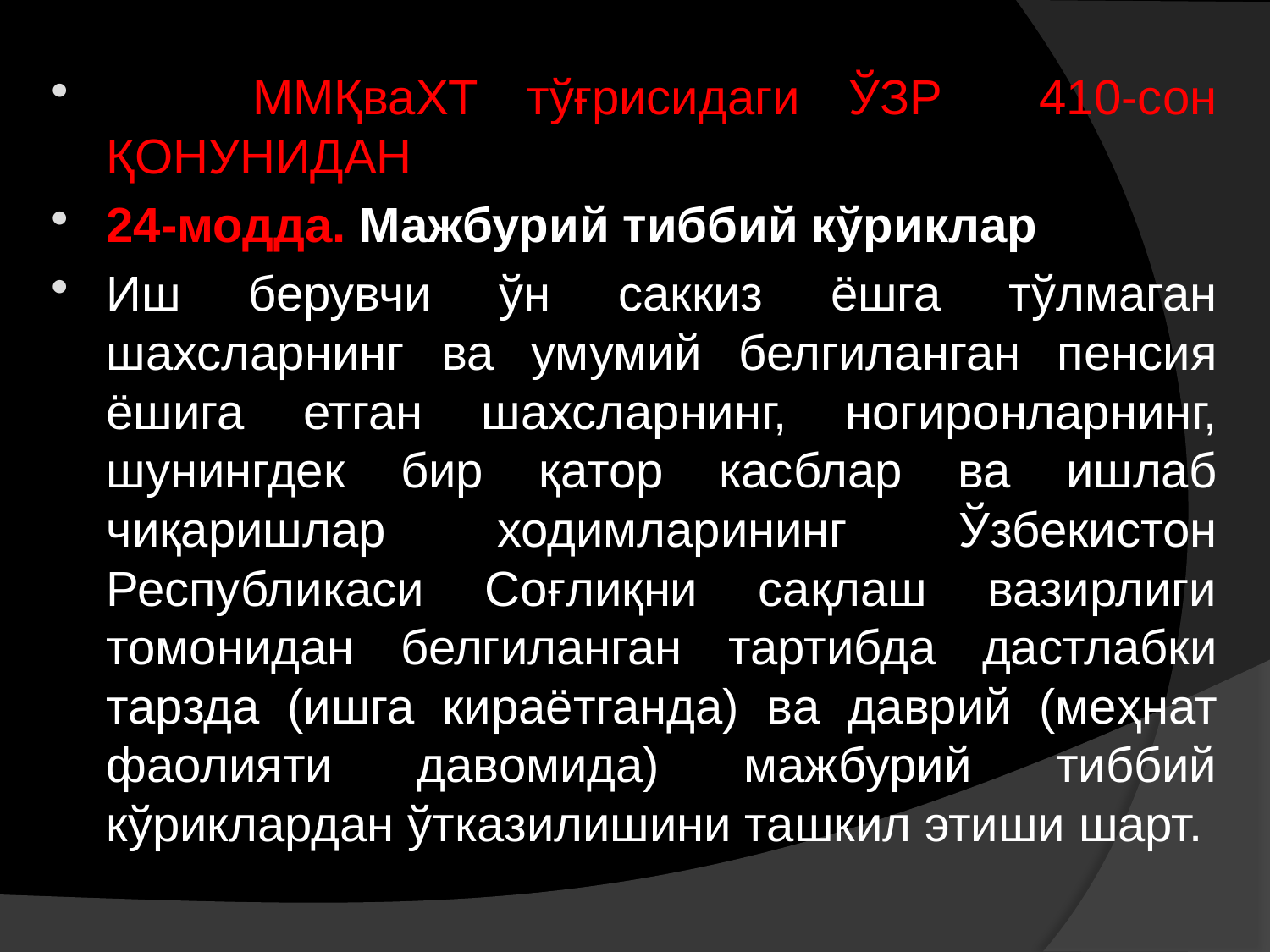

ММҚваХТ тўғрисидаги ЎЗР  410-сон ҚОНУНИДАН
24-модда. Мажбурий тиббий кўриклар
Иш берувчи ўн саккиз ёшга тўлмаган шахсларнинг ва умумий белгиланган пенсия ёшига етган шахсларнинг, ногиронларнинг, шунингдек бир қатор касблар ва ишлаб чиқаришлар ходимларининг Ўзбекистон Республикаси Соғлиқни сақлаш вазирлиги томонидан белгиланган тартибда дастлабки тарзда (ишга кираётганда) ва даврий (меҳнат фаолияти давомида) мажбурий тиббий кўриклардан ўтказилишини ташкил этиши шарт.